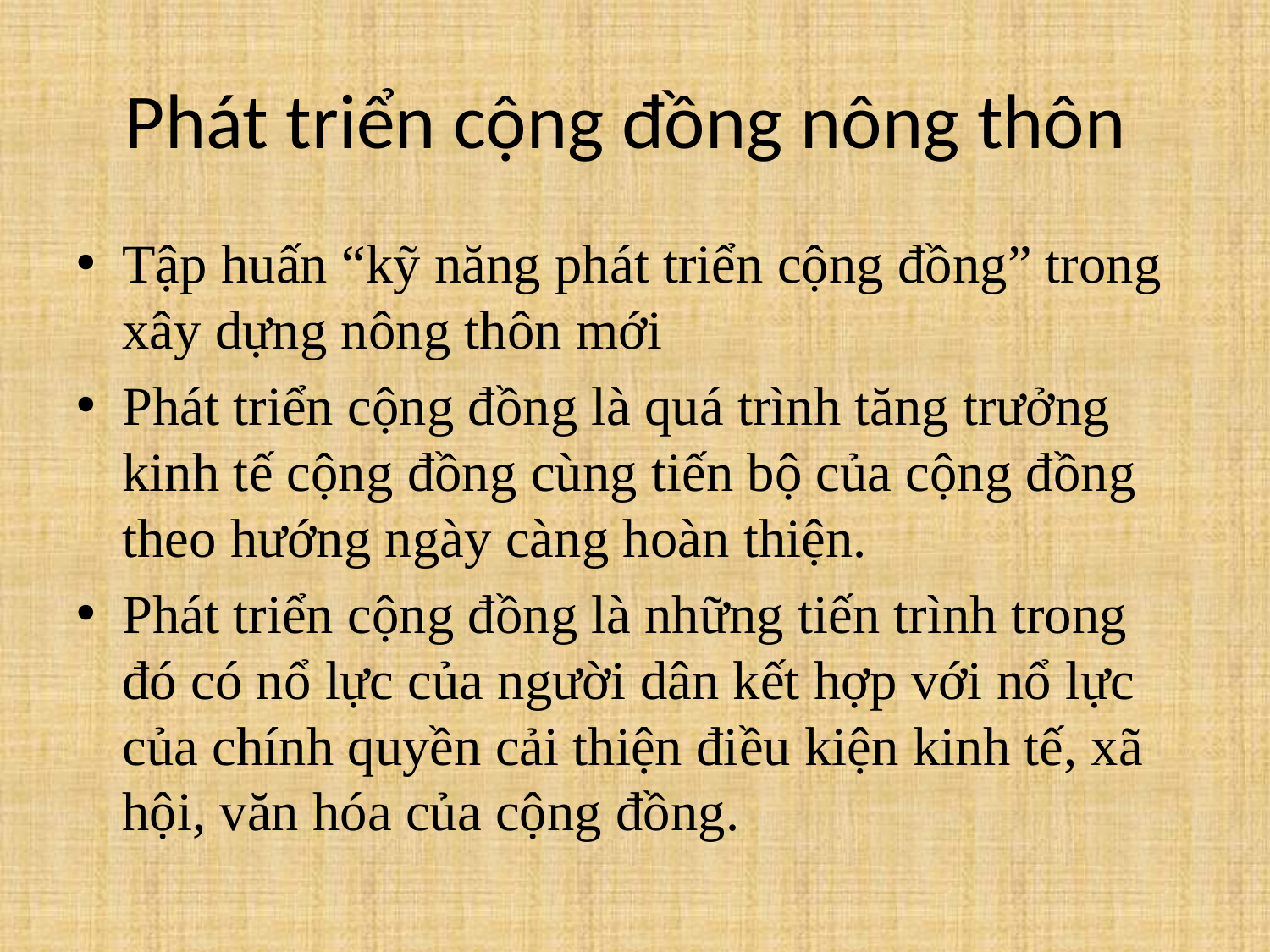

# Phát triển cộng đồng nông thôn
Tập huấn “kỹ năng phát triển cộng đồng” trong xây dựng nông thôn mới
Phát triển cộng đồng là quá trình tăng trưởng kinh tế cộng đồng cùng tiến bộ của cộng đồng theo hướng ngày càng hoàn thiện.
Phát triển cộng đồng là những tiến trình trong đó có nổ lực của người dân kết hợp với nổ lực của chính quyền cải thiện điều kiện kinh tế, xã hội, văn hóa của cộng đồng.